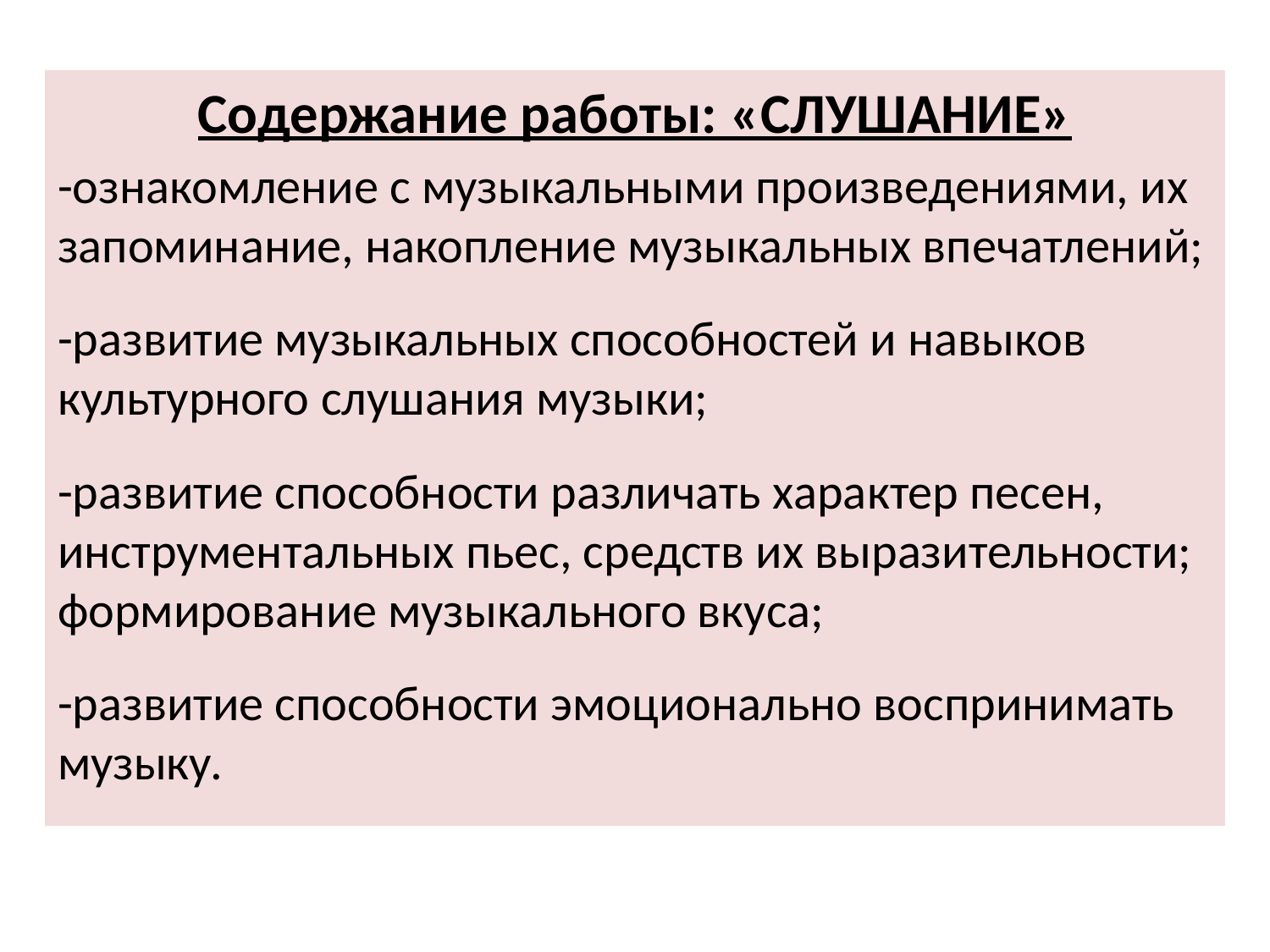

Содержание работы: «СЛУШАНИЕ»
-ознакомление с музыкальными произведениями, их запоминание, накопление музыкальных впечатлений;

-развитие музыкальных способностей и навыков культурного слушания музыки;

-развитие способности различать характер песен, инструментальных пьес, средств их выразительности; формирование музыкального вкуса;

-развитие способности эмоционально воспринимать музыку.